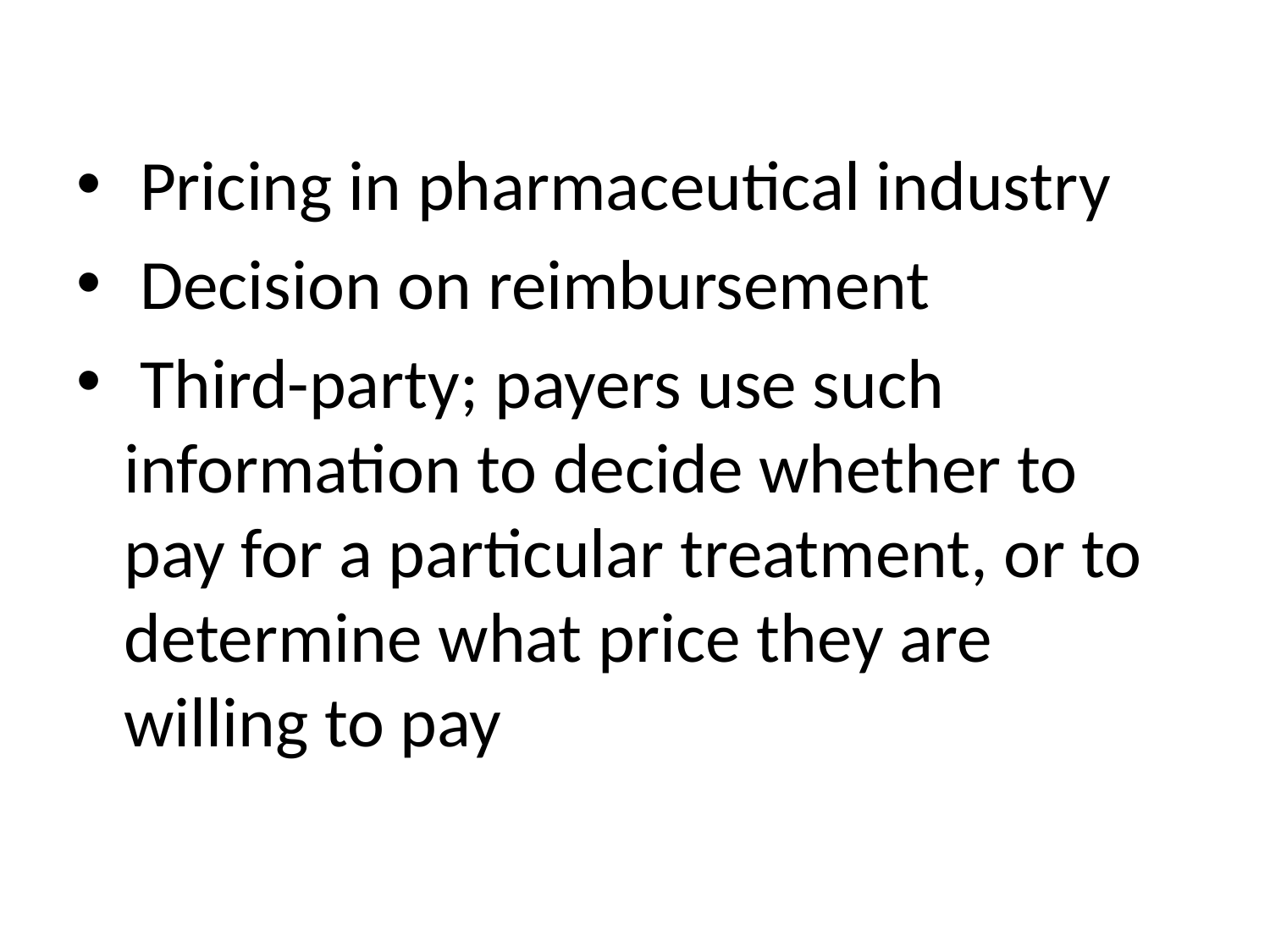

Pricing in pharmaceutical industry
 Decision on reimbursement
 Third-party; payers use such information to decide whether to pay for a particular treatment, or to determine what price they are willing to pay